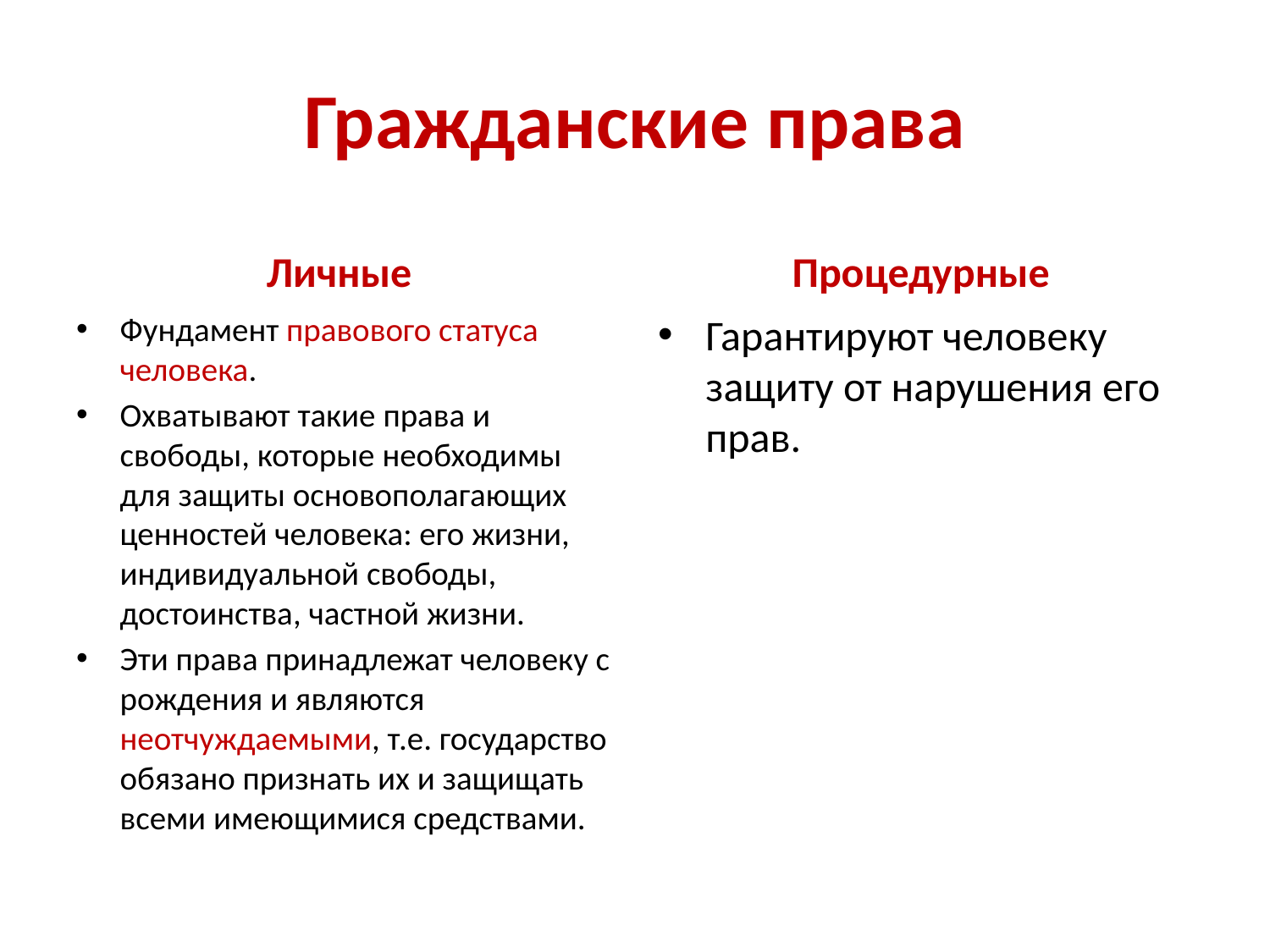

# Гражданские права
Личные
Процедурные
Фундамент правового статуса человека.
Охватывают такие права и свободы, которые необходимы для защиты основополагающих ценностей человека: его жизни, индивидуальной свободы, достоинства, частной жизни.
Эти права принадлежат человеку с рождения и являются неотчуждаемыми, т.е. государство обязано признать их и защищать всеми имеющимися средствами.
Гарантируют человеку защиту от нарушения его прав.